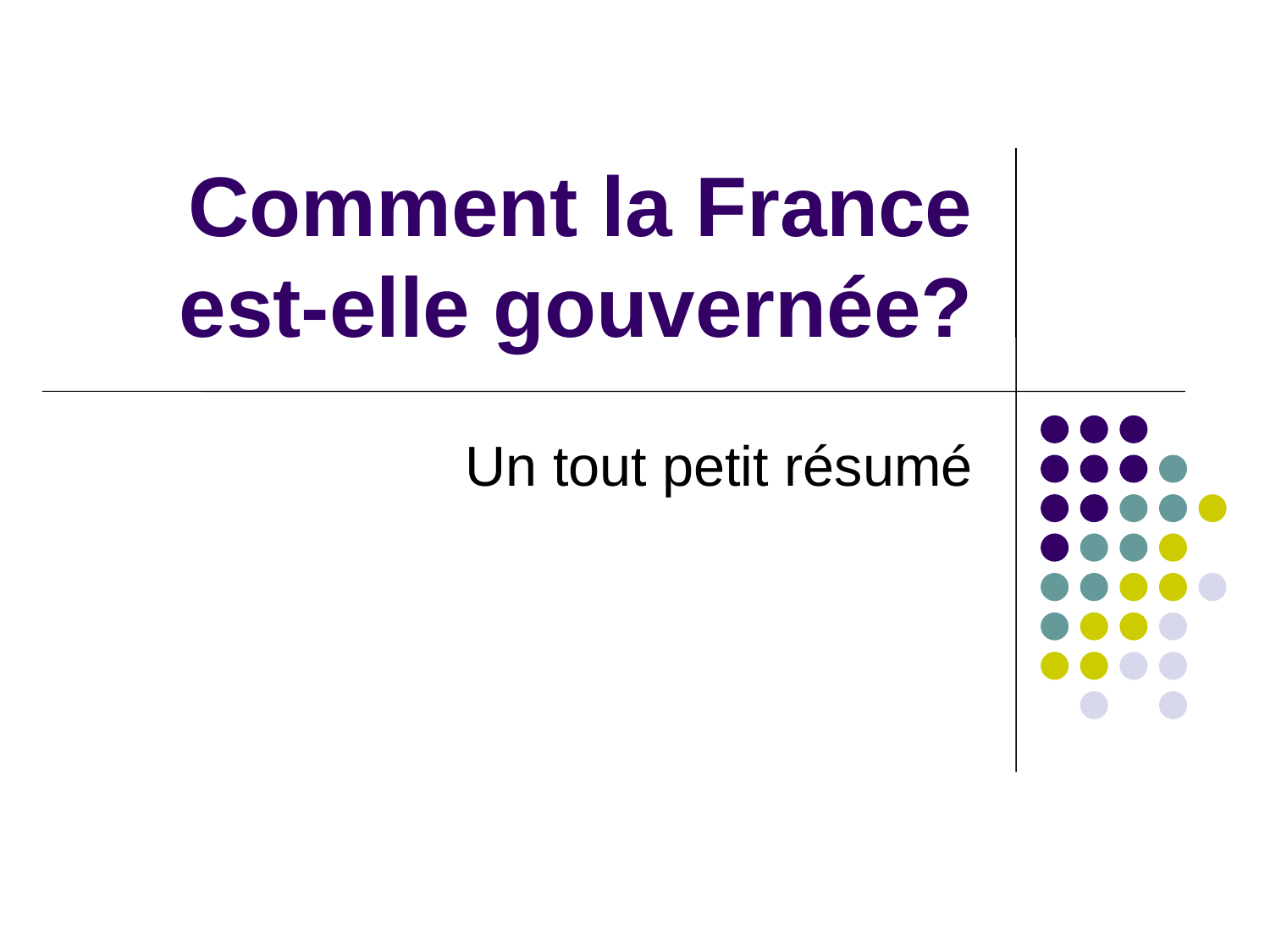

# Comment la France est-elle gouvernée?
Un tout petit résumé